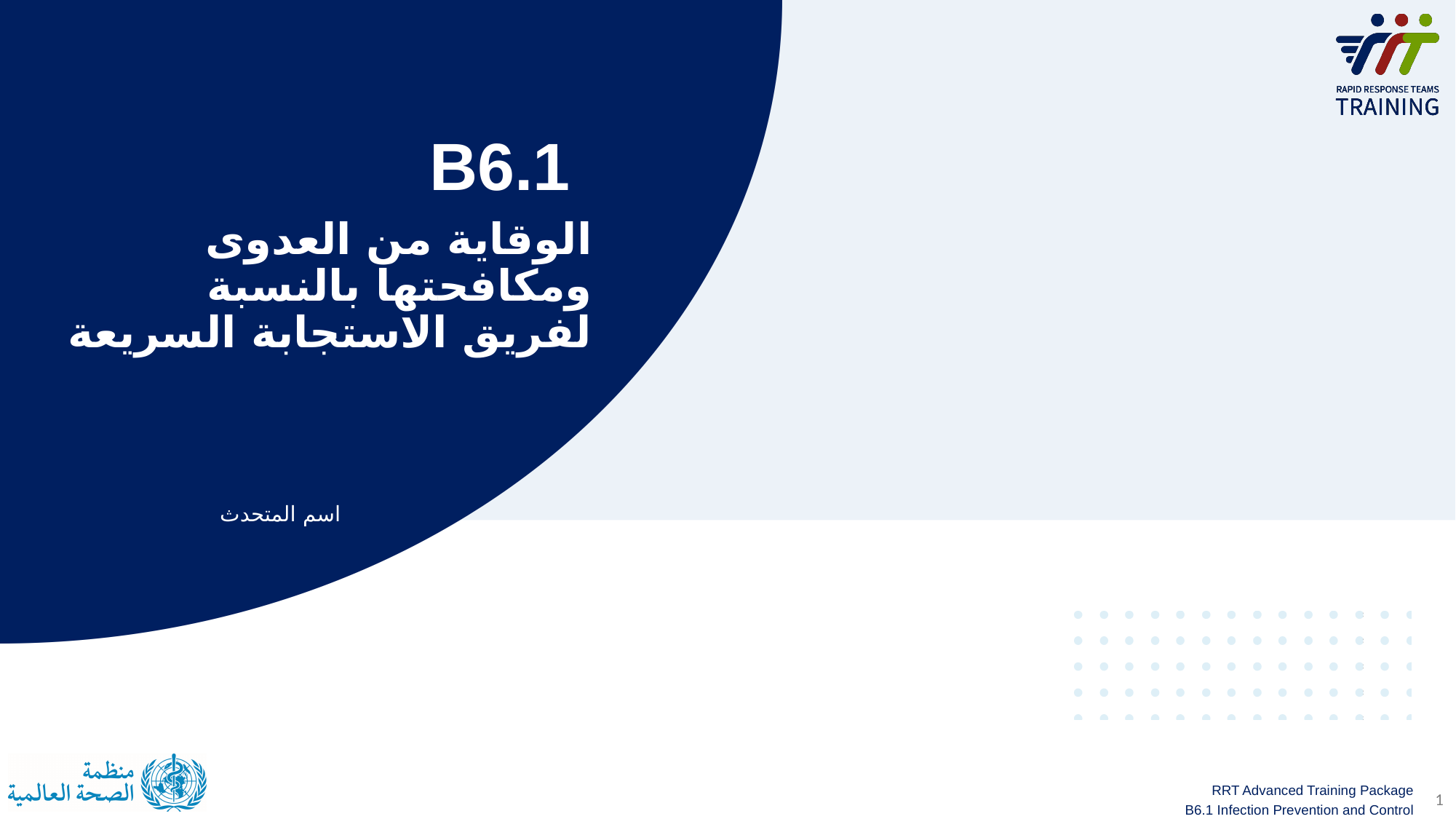

B6.1
# الوقاية من العدوى ومكافحتها بالنسبة لفريق الاستجابة السريعة

اسم المتحدث